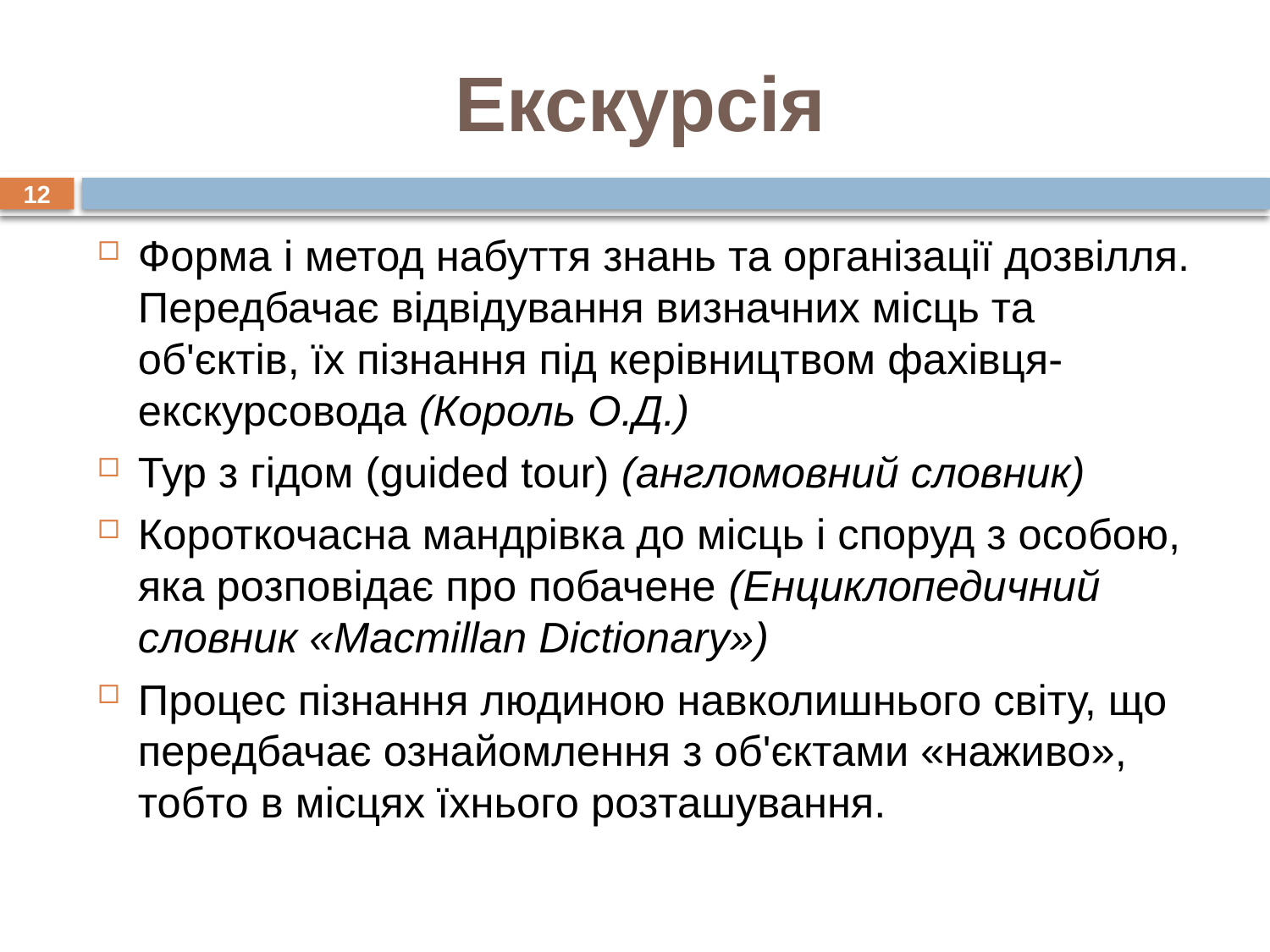

# Екскурсія
12
Форма і метод набуття знань та організації дозвілля. Передбачає відвідування визначних місць та об'єктів, їх пізнання під керівництвом фахівця-екскурсовода (Король О.Д.)
Тур з гідом (guided tour) (англомовний словник)
Короткочасна мандрівка до місць і споруд з особою, яка розповідає про побачене (Енциклопедичний словник «Macmillan Dictionary»)
Процес пізнання людиною навколишнього світу, що передбачає ознайомлення з об'єктами «наживо», тобто в місцях їхнього розташування.